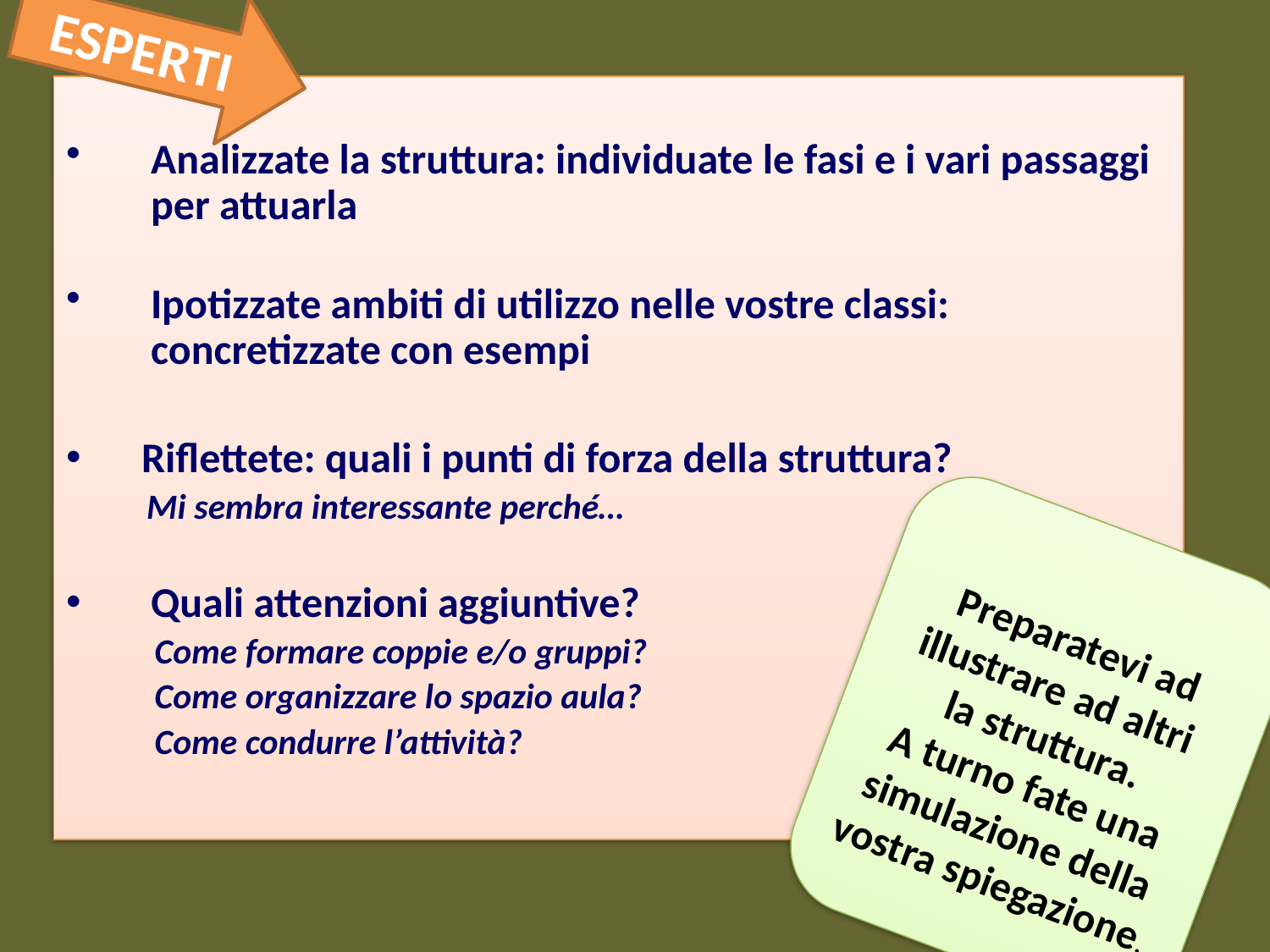

ESPERTI

Analizzate la struttura: individuate le fasi e i vari passaggi per attuarla

Ipotizzate ambiti di utilizzo nelle vostre classi: concretizzate con esempi

Riflettete: quali i punti di forza della struttura?
          Mi sembra interessante perché…

Quali attenzioni aggiuntive?
           Come formare coppie e/o gruppi?
           Come organizzare lo spazio aula?
           Come condurre l’attività?

Preparatevi ad illustrare ad altri
la struttura.
A turno fate una simulazione della vostra spiegazione.